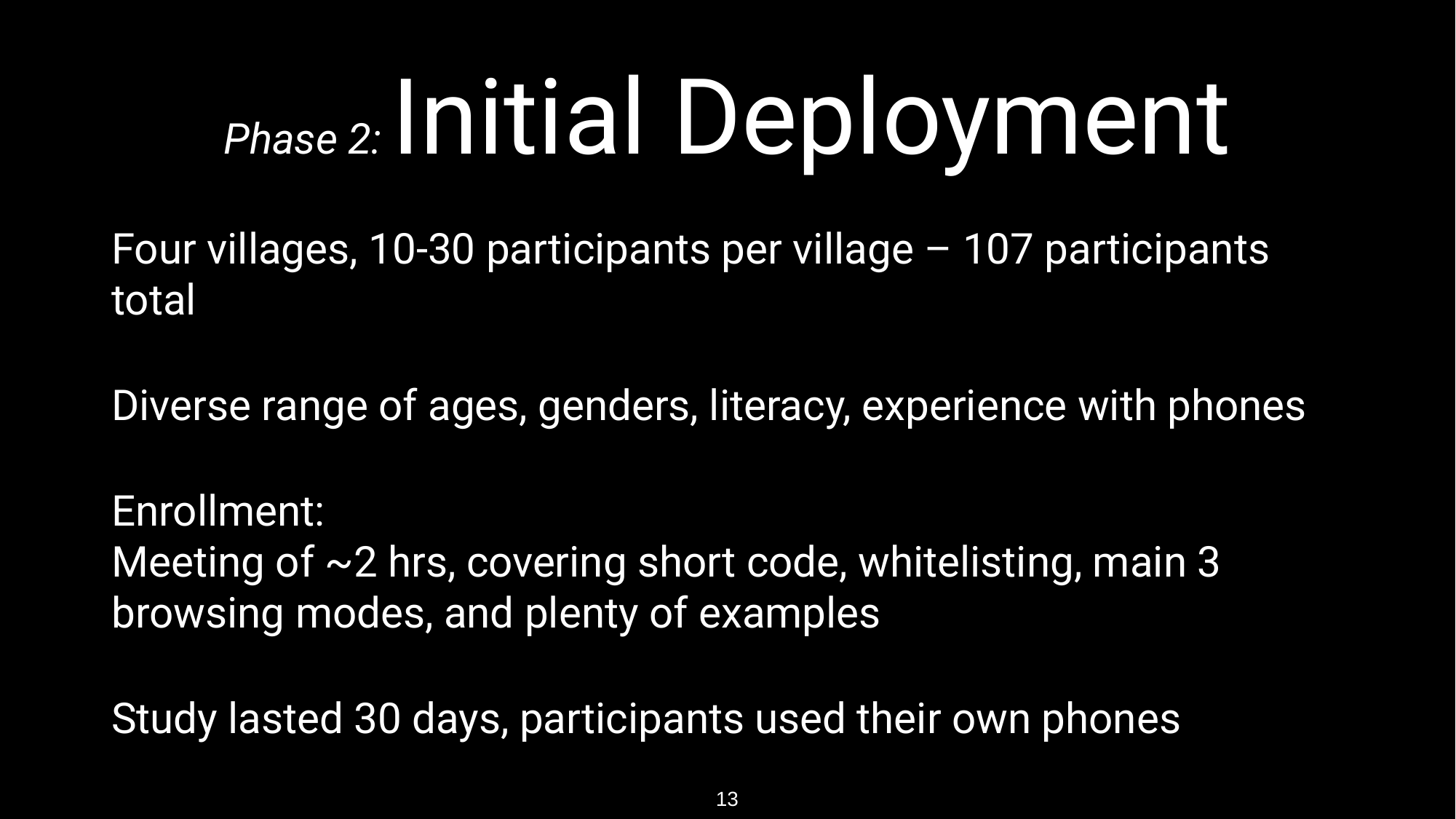

# Phase 2: Initial Deployment
Four villages, 10-30 participants per village – 107 participants total
Diverse range of ages, genders, literacy, experience with phones
Enrollment:
Meeting of ~2 hrs, covering short code, whitelisting, main 3 browsing modes, and plenty of examples
Study lasted 30 days, participants used their own phones
13